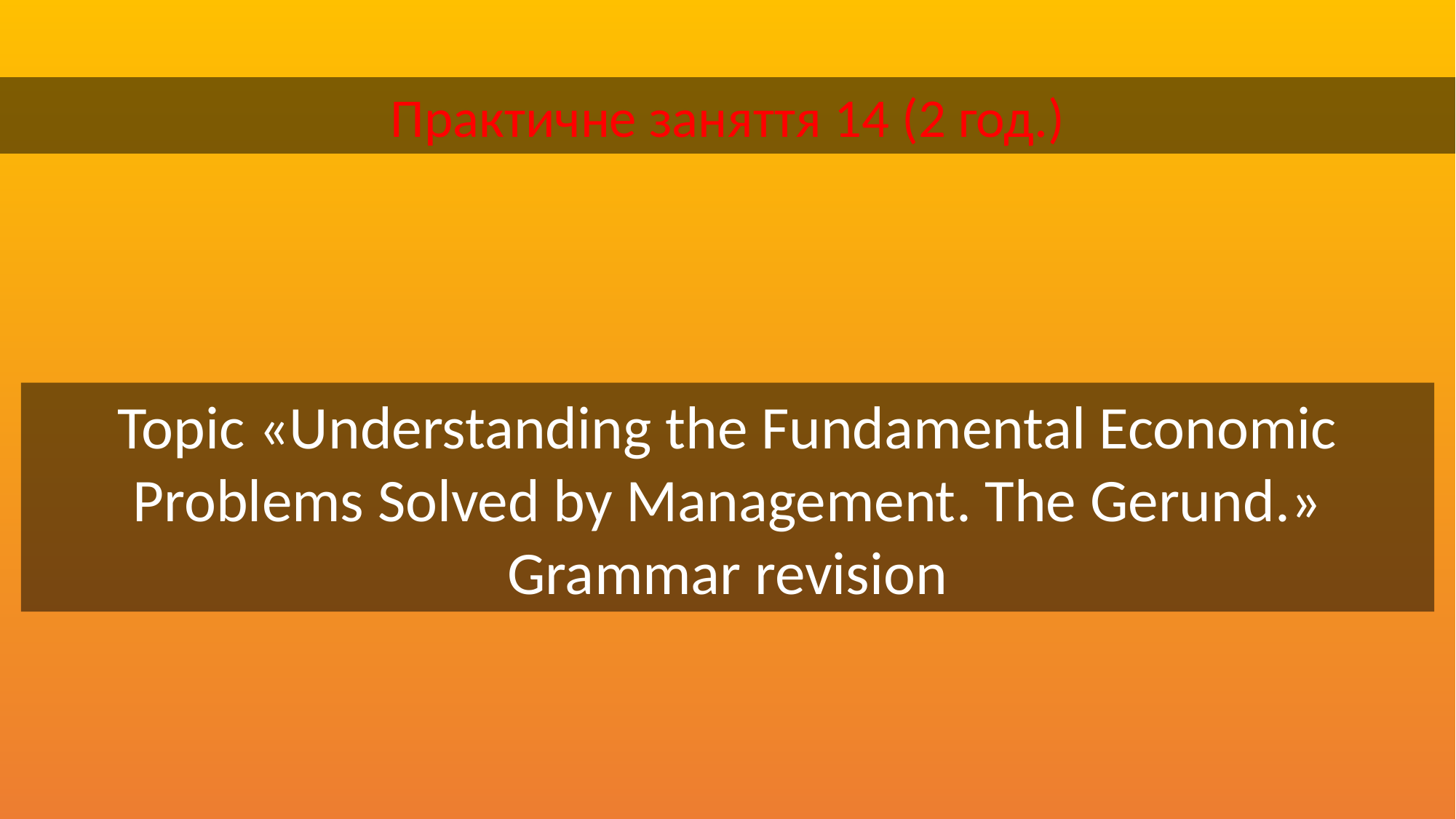

Практичне заняття 14 (2 год.)
Topic «Understanding the Fundamental Economic Problems Solved by Management. The Gerund.» Grammar revision